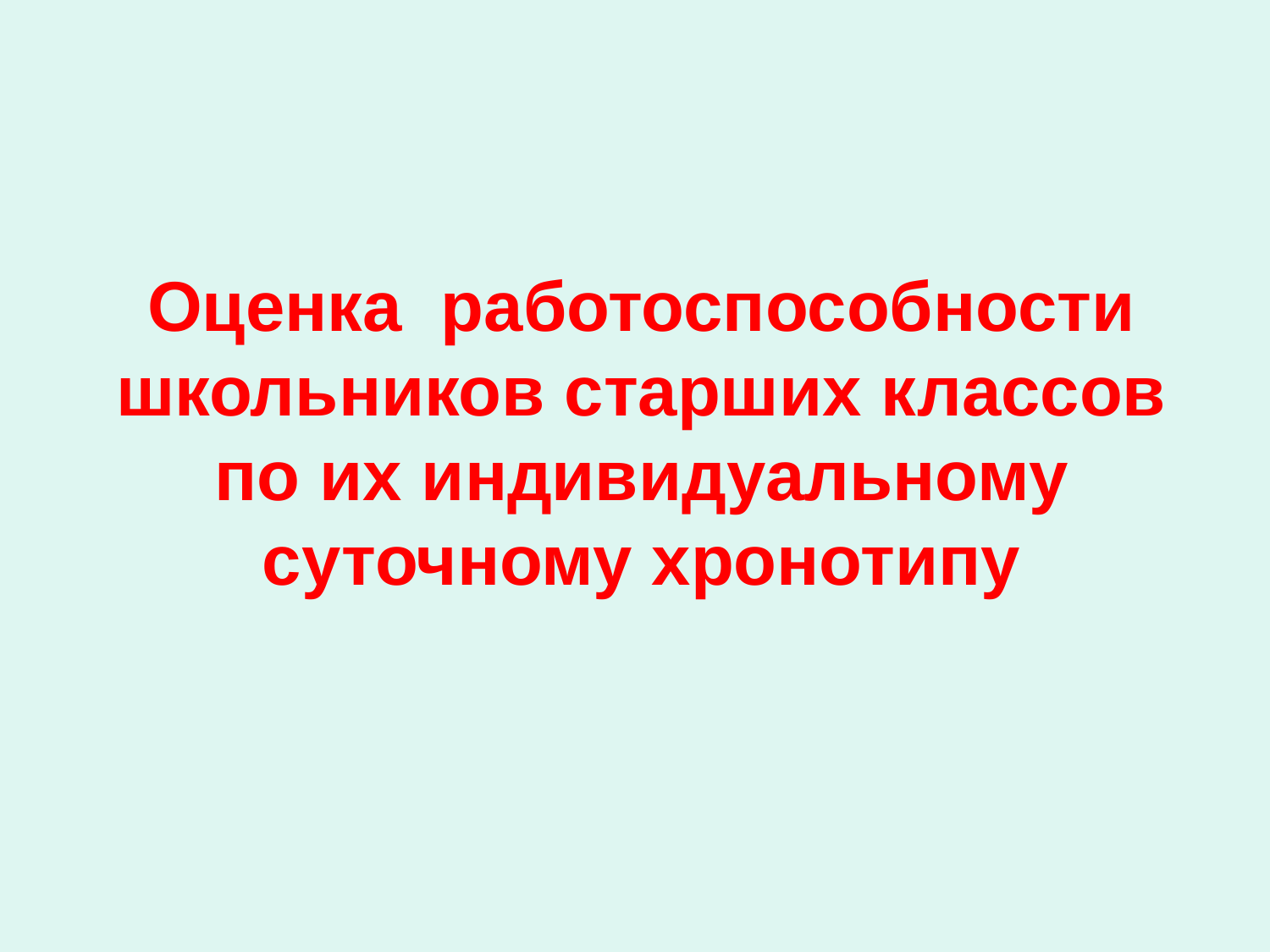

# Оценка  работоспособности школьников старших классов по их индивидуальному суточному хронотипу